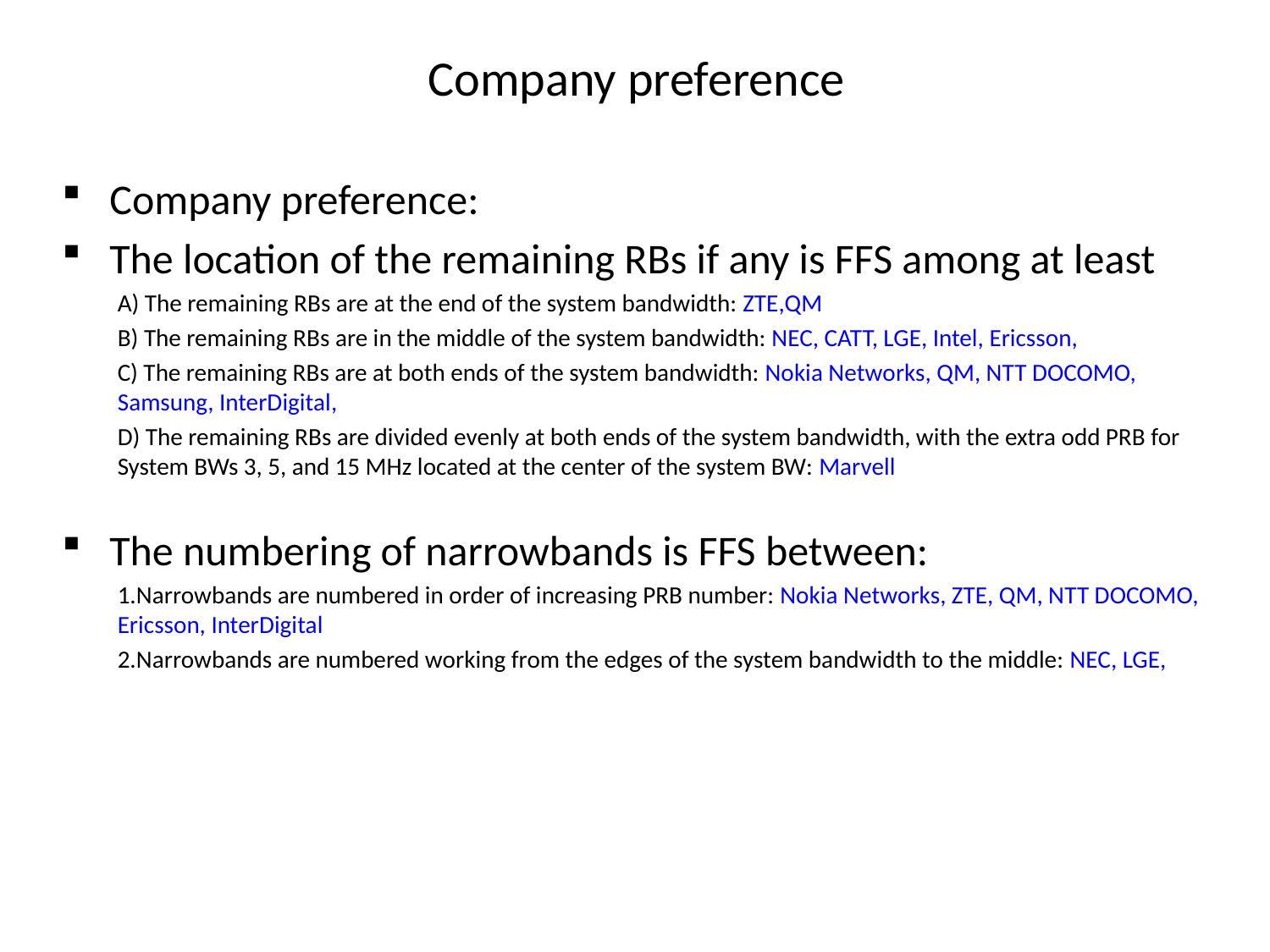

# Company preference
Company preference:
The location of the remaining RBs if any is FFS among at least
A) The remaining RBs are at the end of the system bandwidth: ZTE,QM
B) The remaining RBs are in the middle of the system bandwidth: NEC, CATT, LGE, Intel, Ericsson,
C) The remaining RBs are at both ends of the system bandwidth: Nokia Networks, QM, NTT DOCOMO, Samsung, InterDigital,
D) The remaining RBs are divided evenly at both ends of the system bandwidth, with the extra odd PRB for System BWs 3, 5, and 15 MHz located at the center of the system BW: Marvell

The numbering of narrowbands is FFS between:
1.Narrowbands are numbered in order of increasing PRB number: Nokia Networks, ZTE, QM, NTT DOCOMO, Ericsson, InterDigital
2.Narrowbands are numbered working from the edges of the system bandwidth to the middle: NEC, LGE,